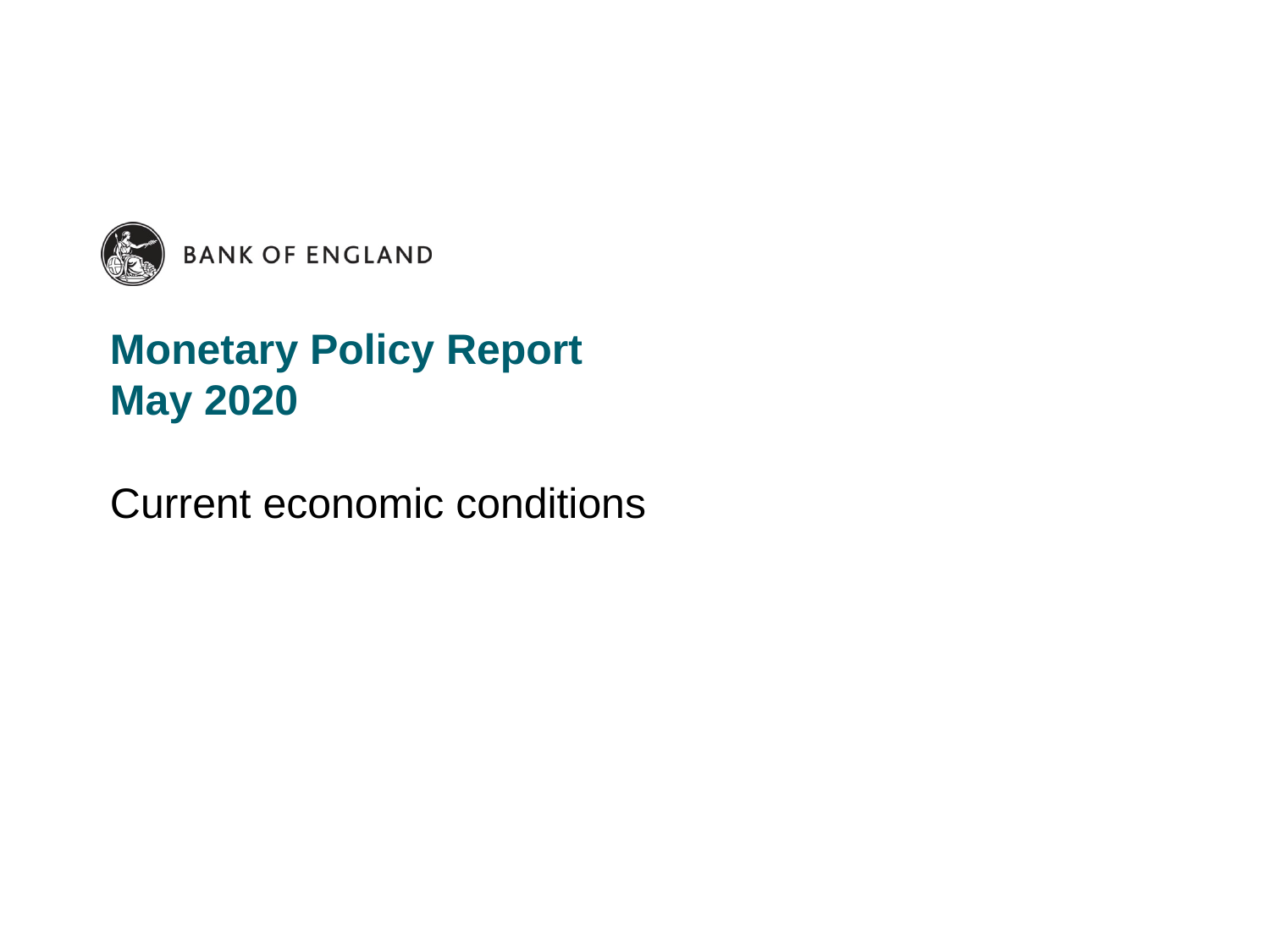

# Monetary Policy Report May 2020
Current economic conditions